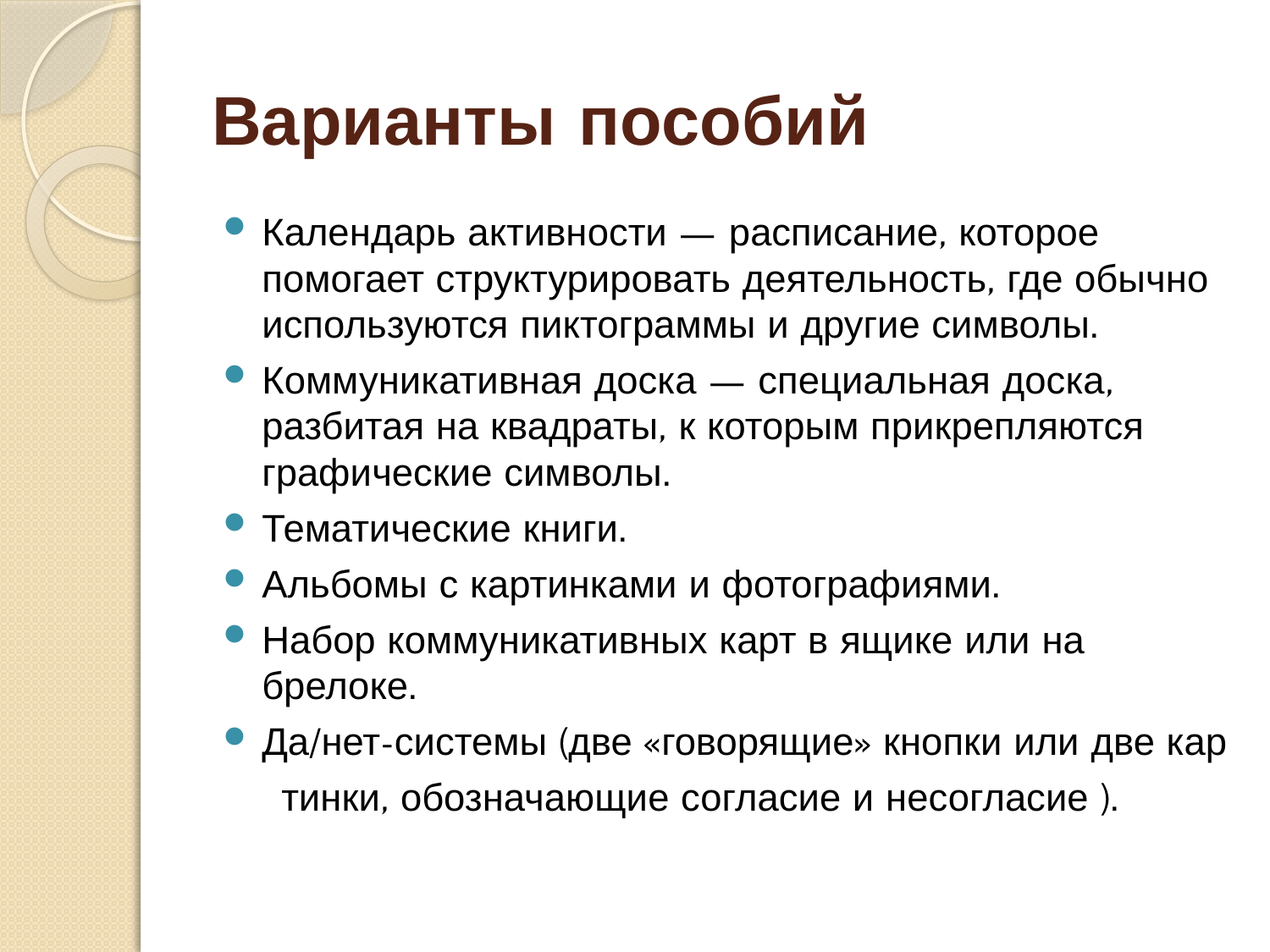

# Варианты пособий
Календарь активности — расписание, которое помогает структурировать деятельность, где обычно используются пиктограммы и другие символы.
Коммуникативная доска — специальная доска, разбитая на квадраты, к которым прикрепляются графические символы.
Тематические книги.
Альбомы с картинками и фотографиями.
Набор коммуникативных карт в ящике или на брелоке.
Да/нет-системы (две «говорящие» кнопки или две кар
     тинки, обозначающие согласие и несогласие ).